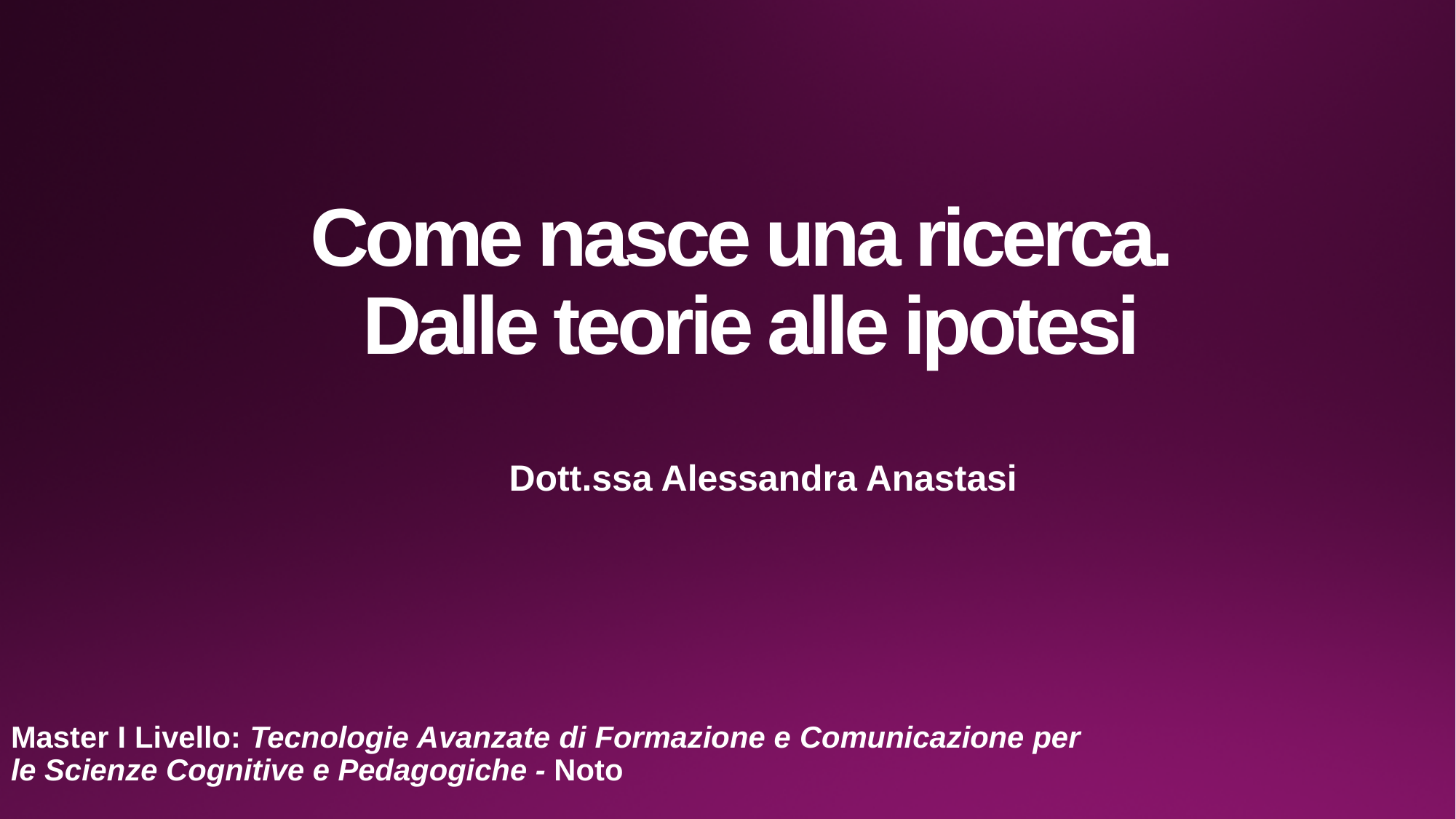

# Come nasce una ricerca. Dalle teorie alle ipotesi
Dott.ssa Alessandra Anastasi
Master I Livello: Tecnologie Avanzate di Formazione e Comunicazione per le Scienze Cognitive e Pedagogiche - Noto